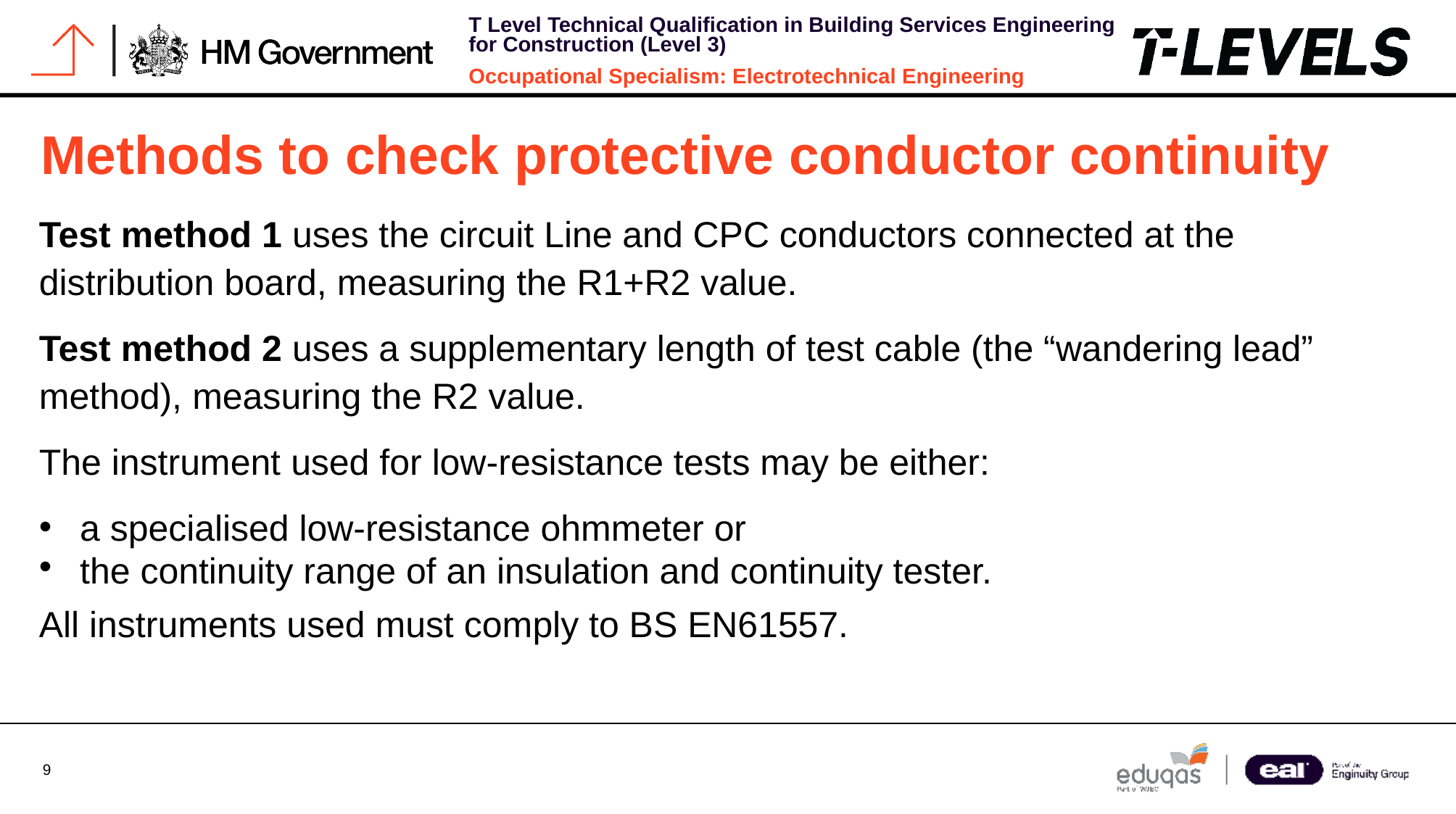

# Methods to check protective conductor continuity
Test method 1 uses the circuit Line and CPC conductors connected at the distribution board, measuring the R1+R2 value.
Test method 2 uses a supplementary length of test cable (the “wandering lead” method), measuring the R2 value.
The instrument used for low-resistance tests may be either:
a specialised low-resistance ohmmeter or
the continuity range of an insulation and continuity tester.
All instruments used must comply to BS EN61557.